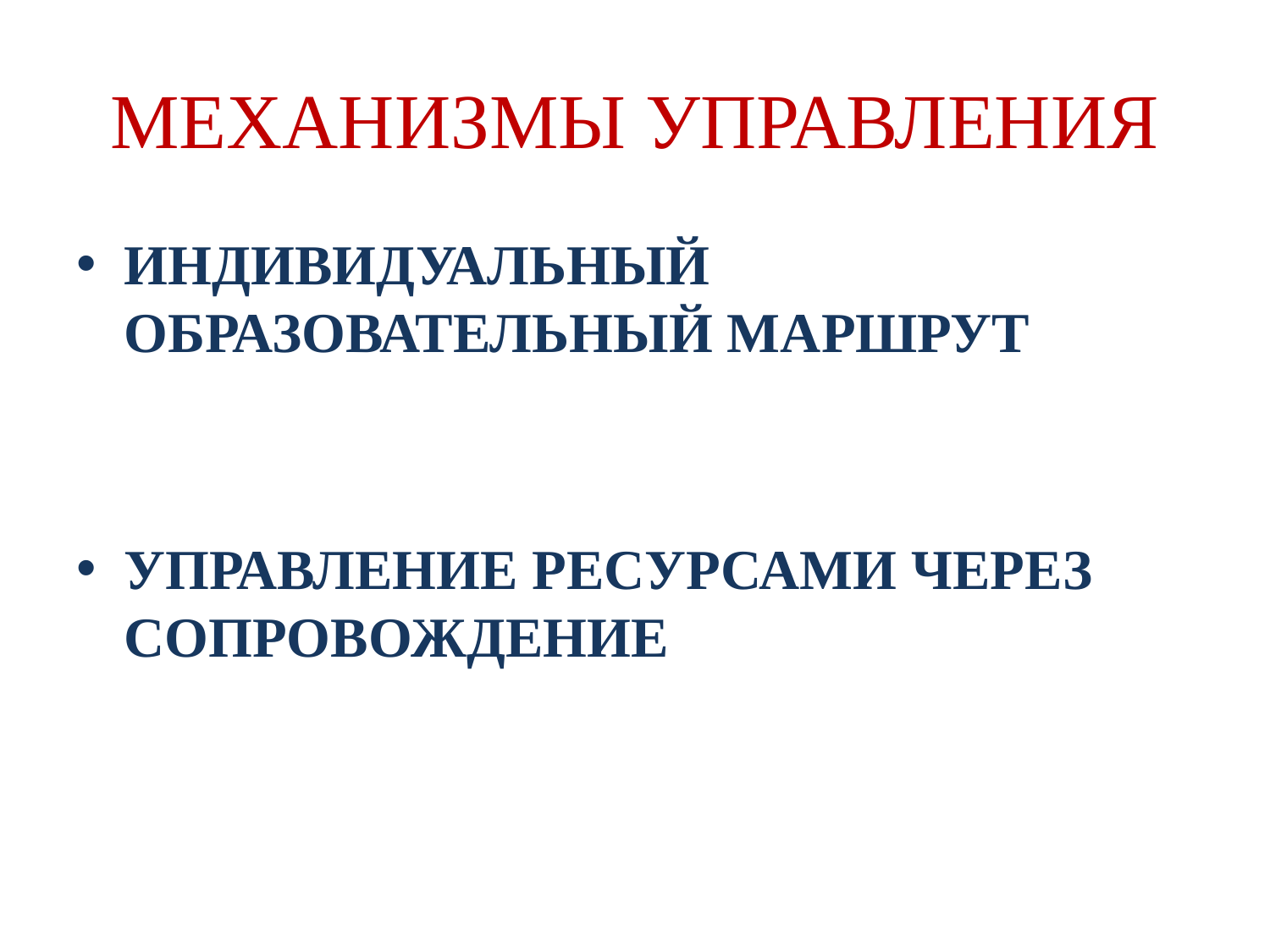

# МЕХАНИЗМЫ УПРАВЛЕНИЯ
ИНДИВИДУАЛЬНЫЙ ОБРАЗОВАТЕЛЬНЫЙ МАРШРУТ

УПРАВЛЕНИЕ РЕСУРСАМИ ЧЕРЕЗ СОПРОВОЖДЕНИЕ